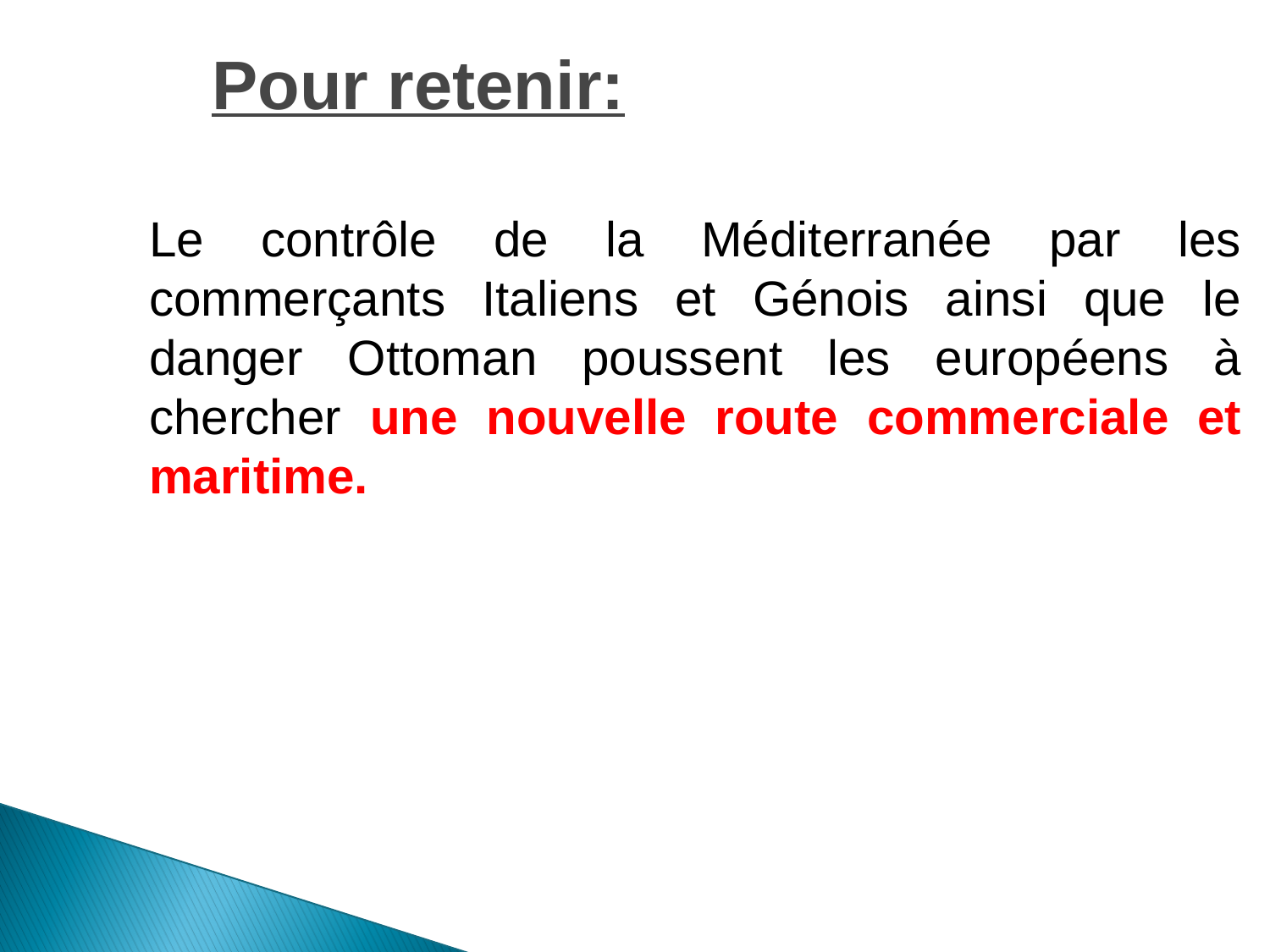

# Pour retenir:
Le contrôle de la Méditerranée par les commerçants Italiens et Génois ainsi que le danger Ottoman poussent les européens à chercher une nouvelle route commerciale et maritime.